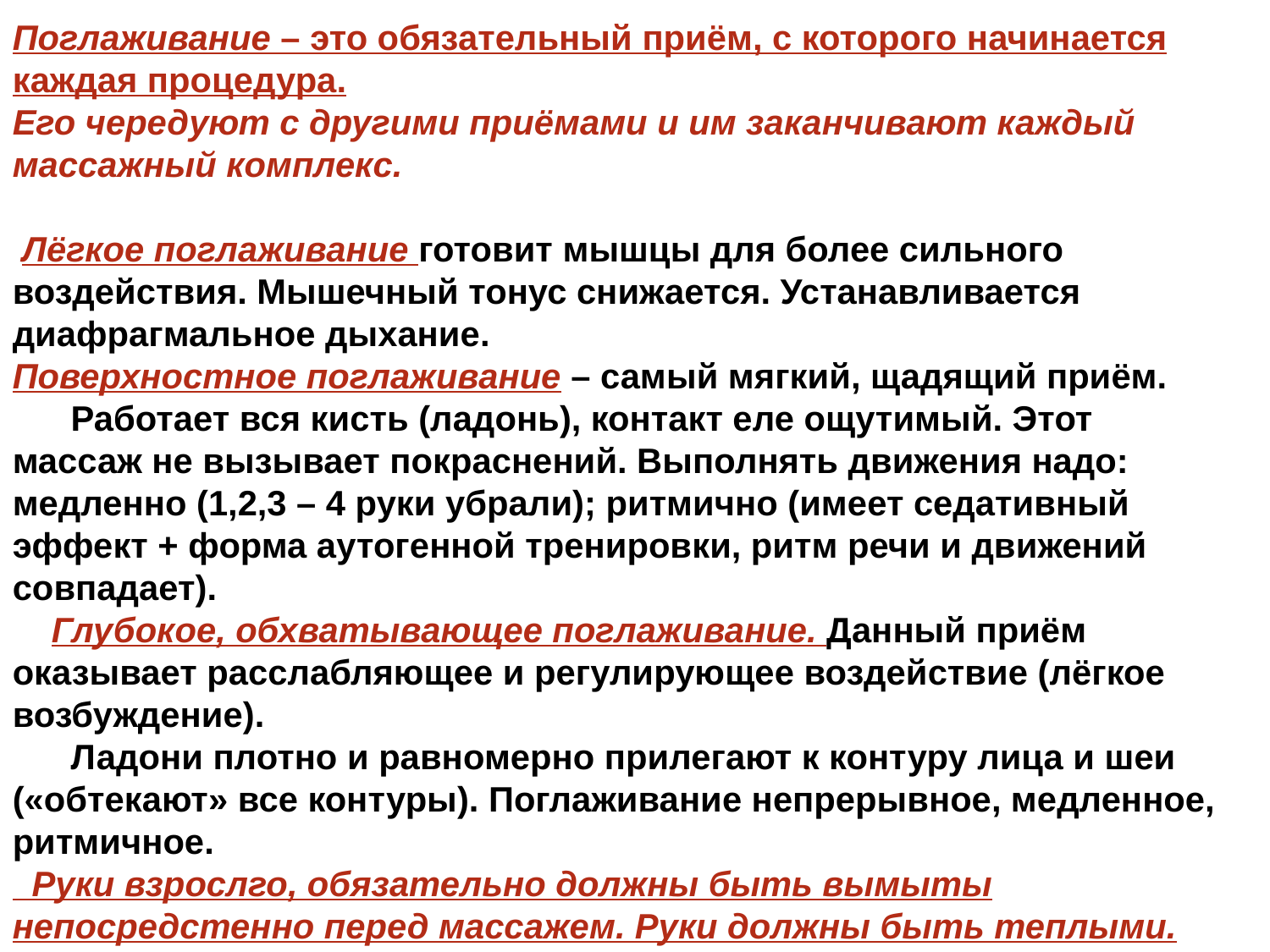

Поглаживание – это обязательный приём, с которого начинается каждая процедура.
Его чередуют с другими приёмами и им заканчивают каждый массажный комплекс.

 Лёгкое поглаживание готовит мышцы для более сильного воздействия. Мышечный тонус снижается. Устанавливается диафрагмальное дыхание.
Поверхностное поглаживание – самый мягкий, щадящий приём.
      Работает вся кисть (ладонь), контакт еле ощутимый. Этот массаж не вызывает покраснений. Выполнять движения надо: медленно (1,2,3 – 4 руки убрали); ритмично (имеет седативный эффект + форма аутогенной тренировки, ритм речи и движений совпадает).
    Глубокое, обхватывающее поглаживание. Данный приём оказывает расслабляющее и регулирующее воздействие (лёгкое возбуждение).
      Ладони плотно и равномерно прилегают к контуру лица и шеи («обтекают» все контуры). Поглаживание непрерывное, медленное, ритмичное.
  Руки взрослго, обязательно должны быть вымыты непосредстенно перед массажем. Руки должны быть теплыми.